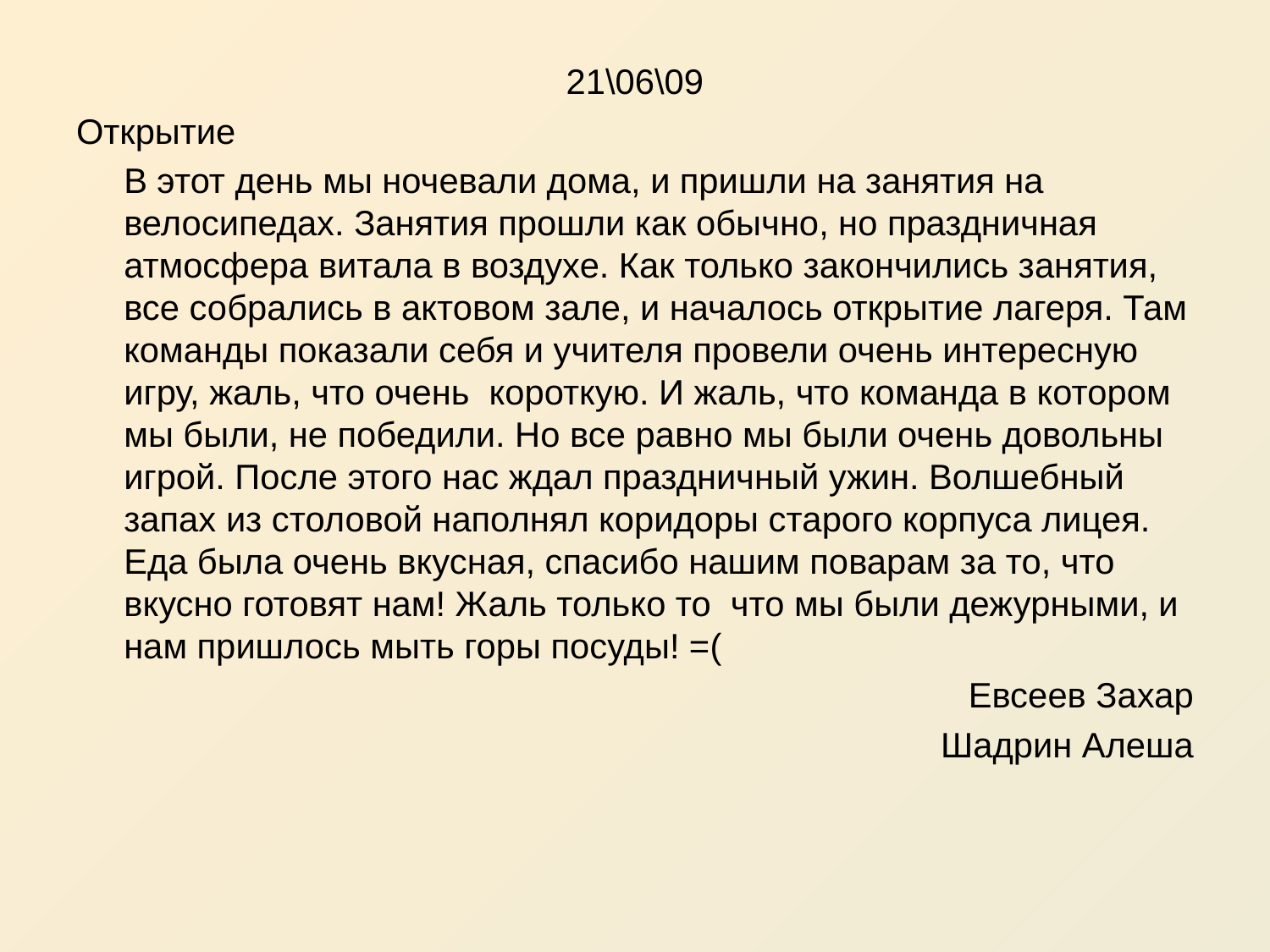

21\06\09
Открытие
	В этот день мы ночевали дома, и пришли на занятия на велосипедах. Занятия прошли как обычно, но праздничная атмосфера витала в воздухе. Как только закончились занятия, все собрались в актовом зале, и началось открытие лагеря. Там команды показали себя и учителя провели очень интересную игру, жаль, что очень  короткую. И жаль, что команда в котором мы были, не победили. Но все равно мы были очень довольны игрой. После этого нас ждал праздничный ужин. Волшебный запах из столовой наполнял коридоры старого корпуса лицея.  Еда была очень вкусная, спасибо нашим поварам за то, что вкусно готовят нам! Жаль только то  что мы были дежурными, и нам пришлось мыть горы посуды! =(
	Евсеев Захар
Шадрин Алеша